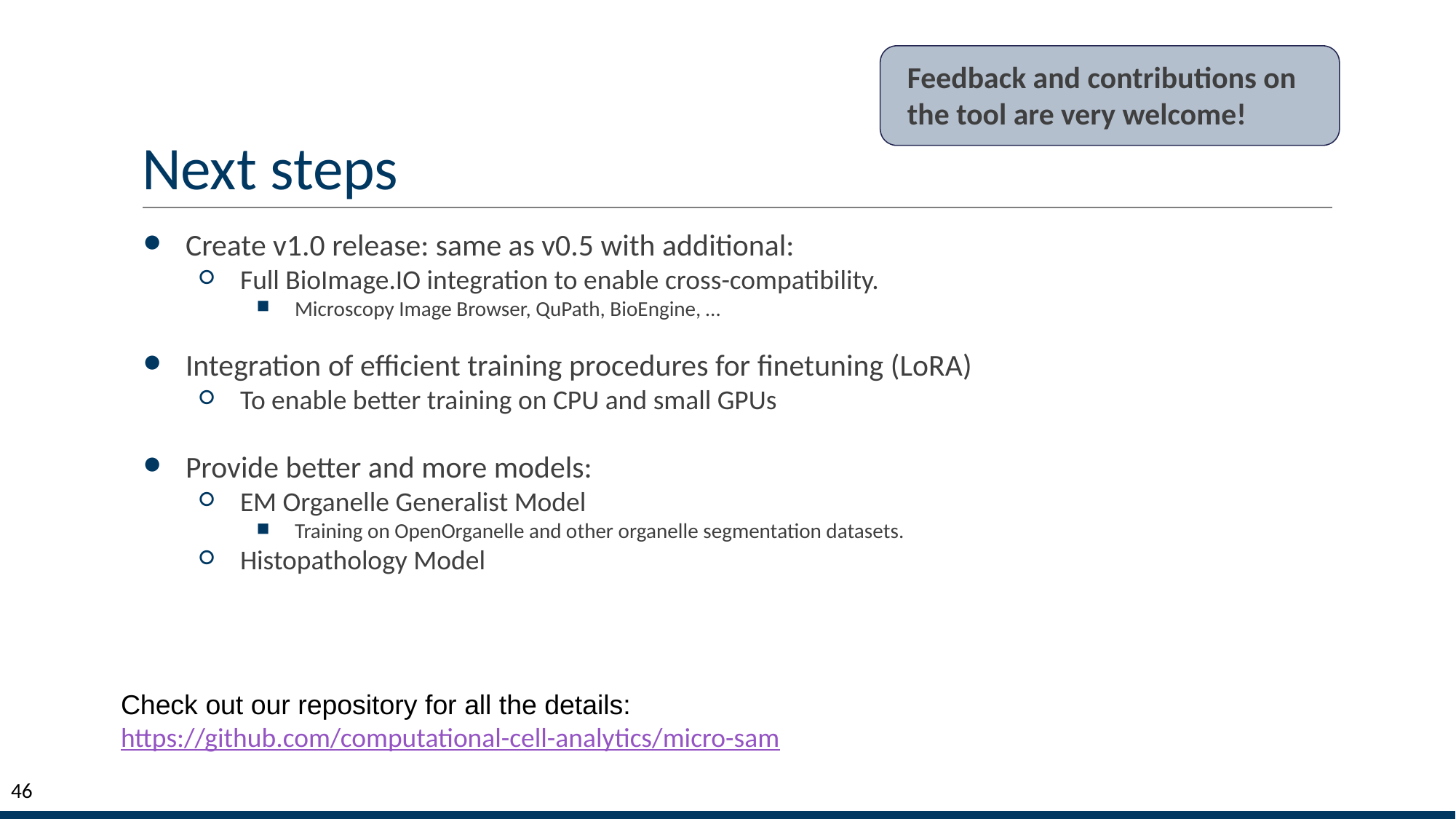

# Next steps

Feedback and contributions on the tool are very welcome!
Create v1.0 release: same as v0.5 with additional:
Full BioImage.IO integration to enable cross-compatibility.
Microscopy Image Browser, QuPath, BioEngine, …
Integration of efficient training procedures for finetuning (LoRA)
To enable better training on CPU and small GPUs
Provide better and more models:
EM Organelle Generalist Model
Training on OpenOrganelle and other organelle segmentation datasets.
Histopathology Model

Check out our repository for all the details:
https://github.com/computational-cell-analytics/micro-sam
46